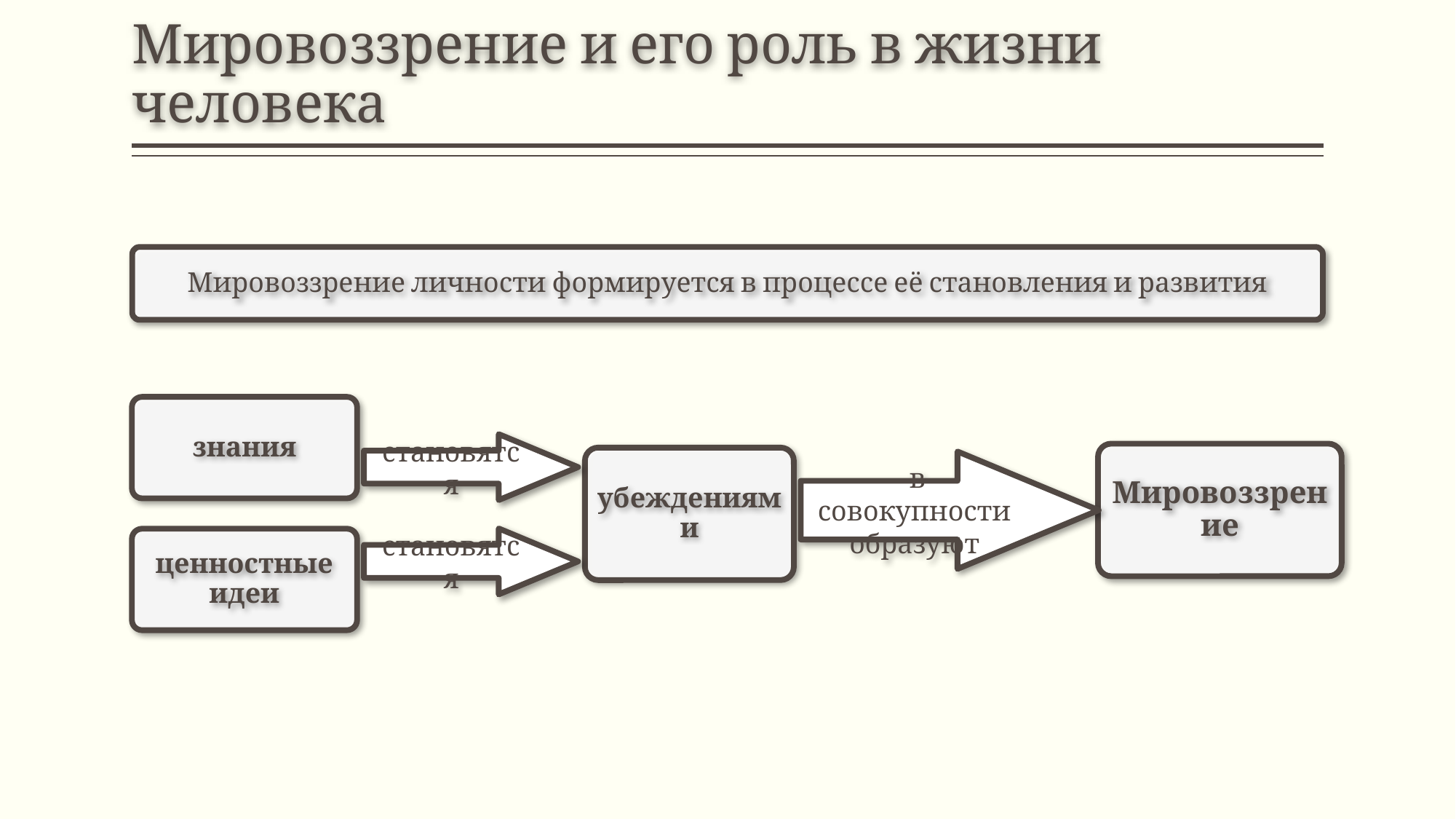

# Мировоззрение и его роль в жизни человека

Мировоззрение личности формируется в процессе её становления и развития

знания
становятся

Мировоззрение

убеждениями
 в совокупности образуют
становятся

ценностные идеи